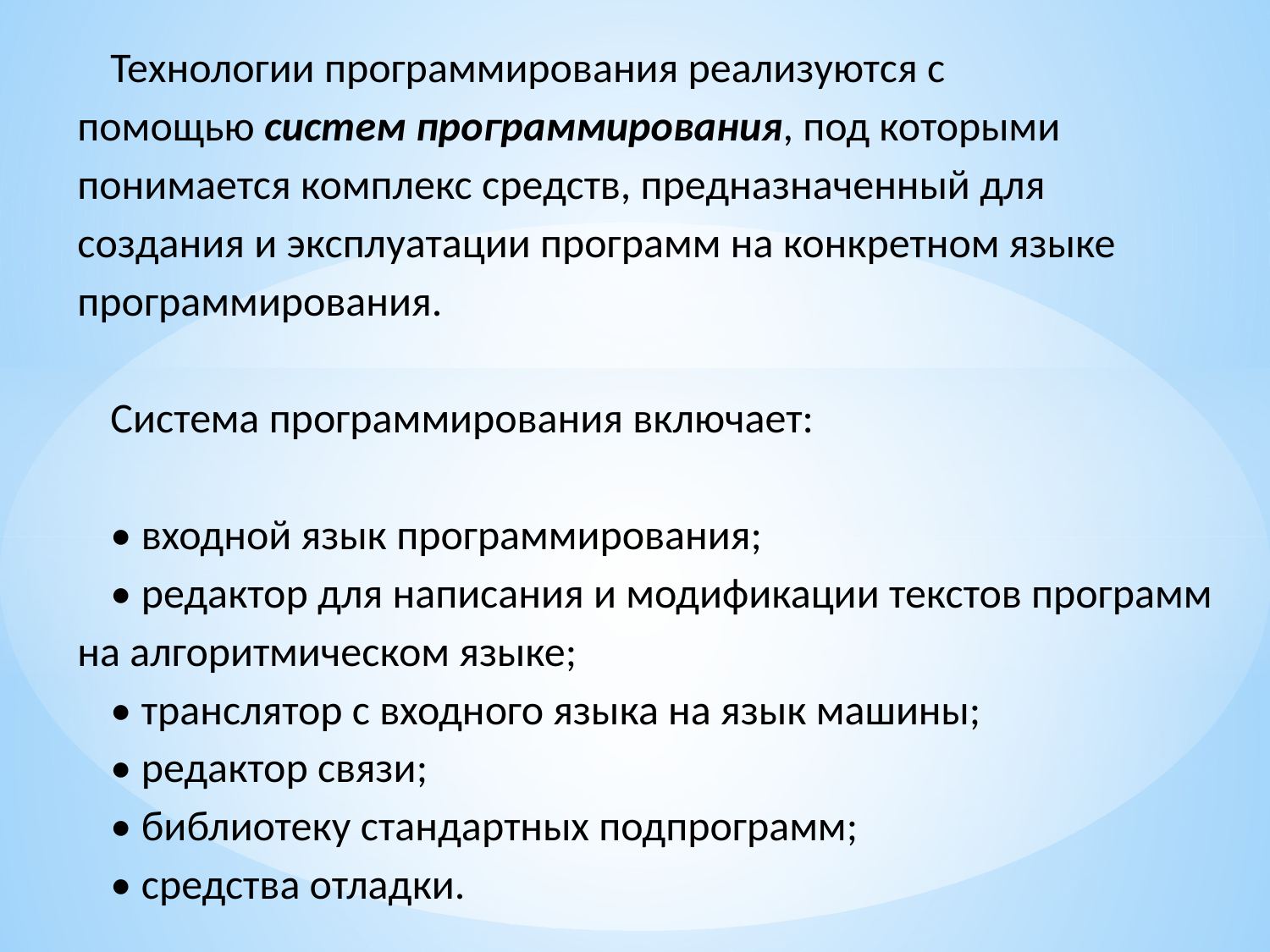

Технологии программирования реализуются с помощью систем программирования, под которыми понимается комплекс средств, предназначенный для создания и эксплуатации программ на конкретном языке программирования.

Система программирования включает:

• входной язык программирования;
• редактор для написания и модификации текстов программ на алгоритмическом языке;
• транслятор с входного языка на язык машины;
• редактор связи;
• библиотеку стандартных подпрограмм;
• средства отладки.